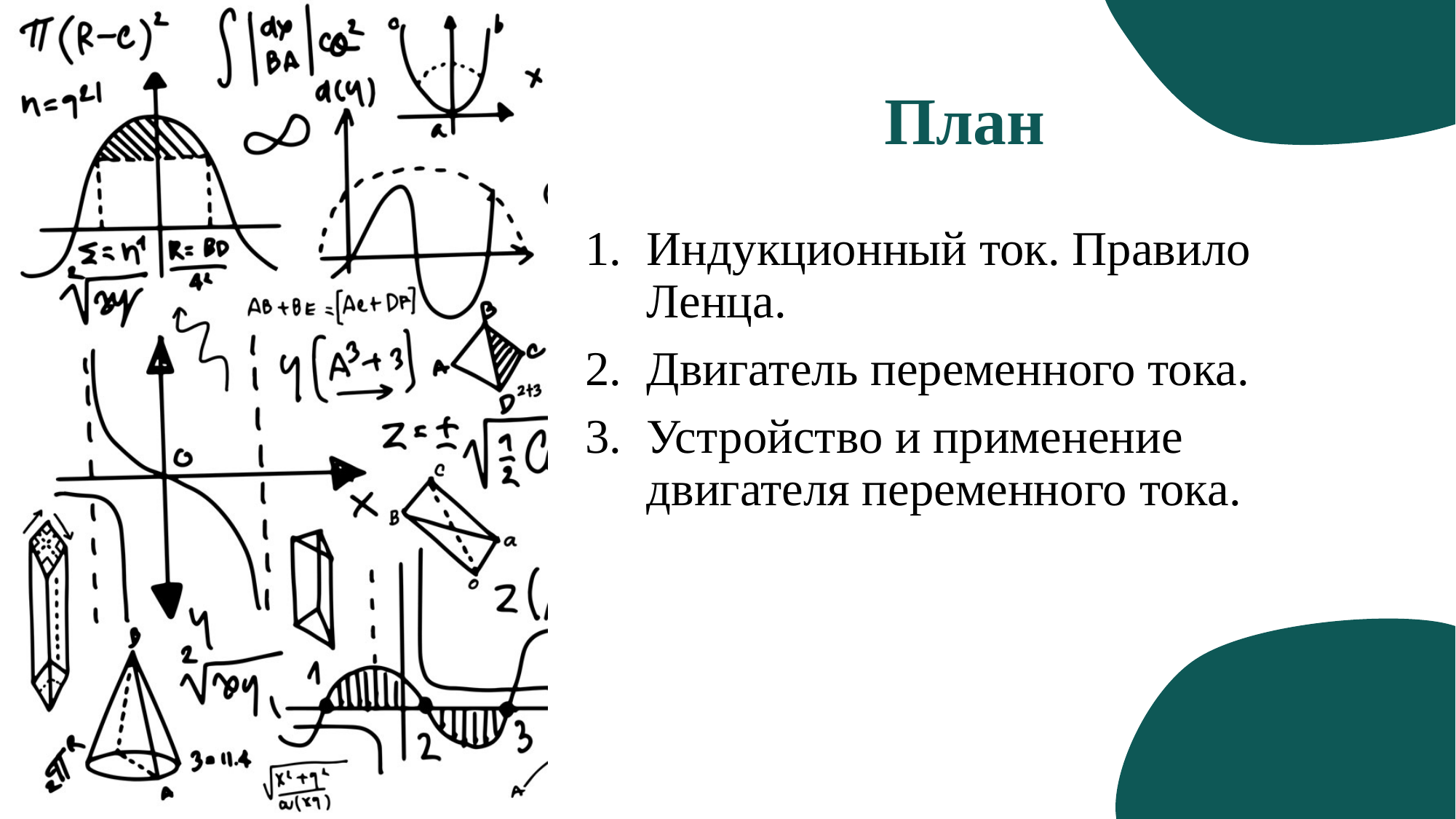

# План
Индукционный ток. Правило Ленца.
Двигатель переменного тока.
Устройство и применение двигателя переменного тока.